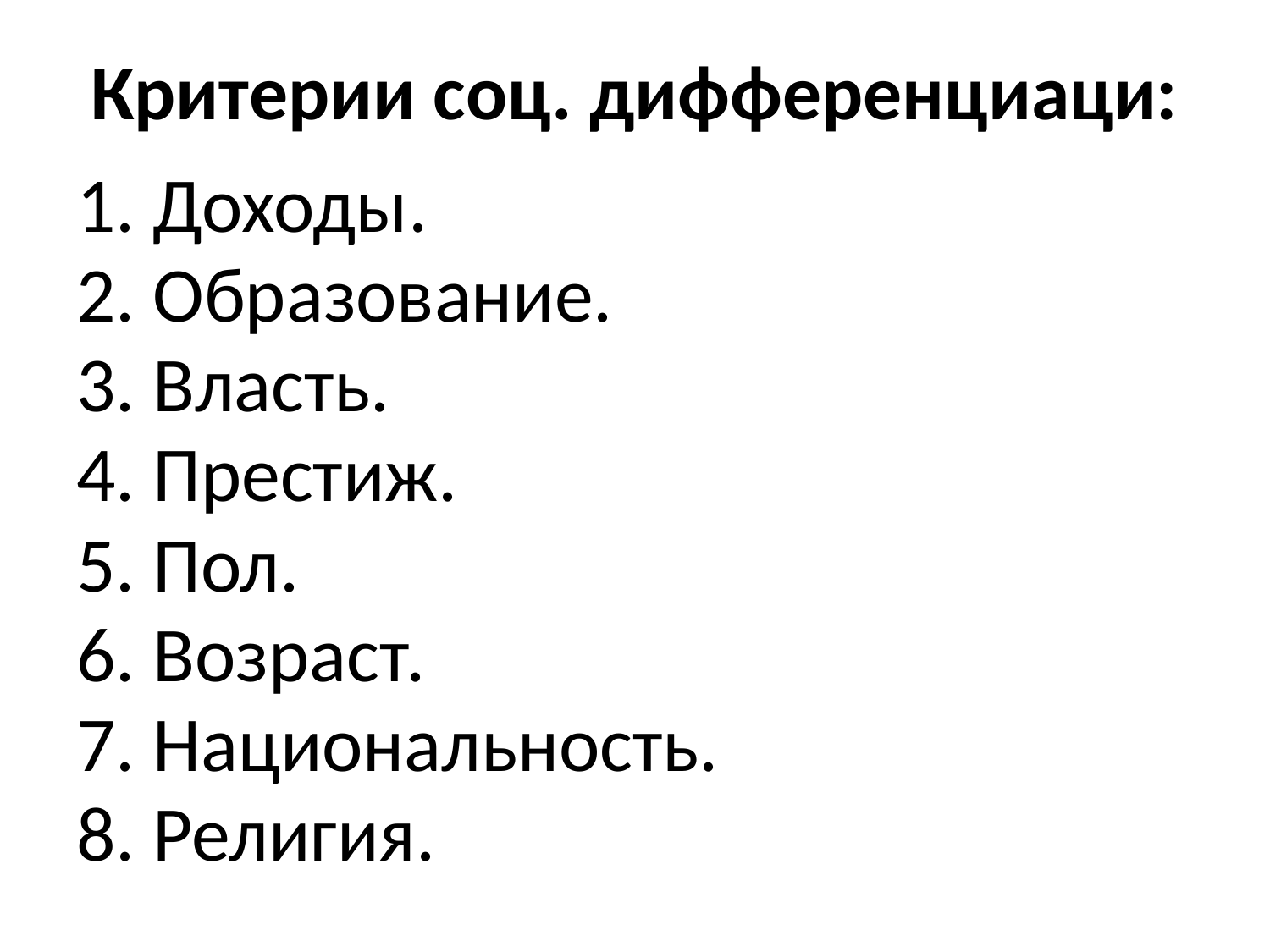

# Критерии соц. дифференциаци:
1. Доходы.
2. Образование.
3. Власть.
4. Престиж.
5. Пол.
6. Возраст.
7. Национальность.
8. Религия.